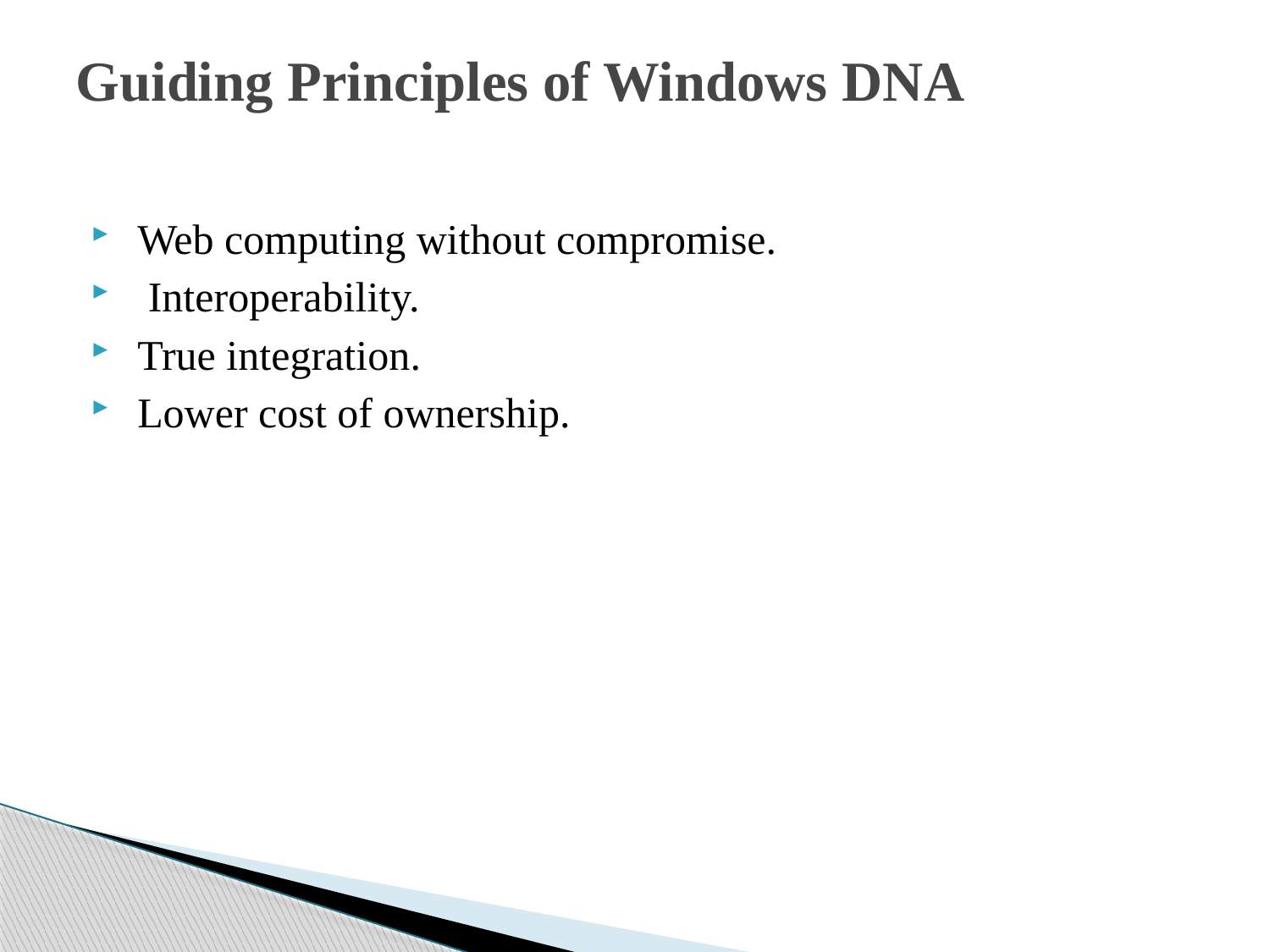

# Guiding Principles of Windows DNA
 Web computing without compromise.
  Interoperability.
 True integration.
 Lower cost of ownership.